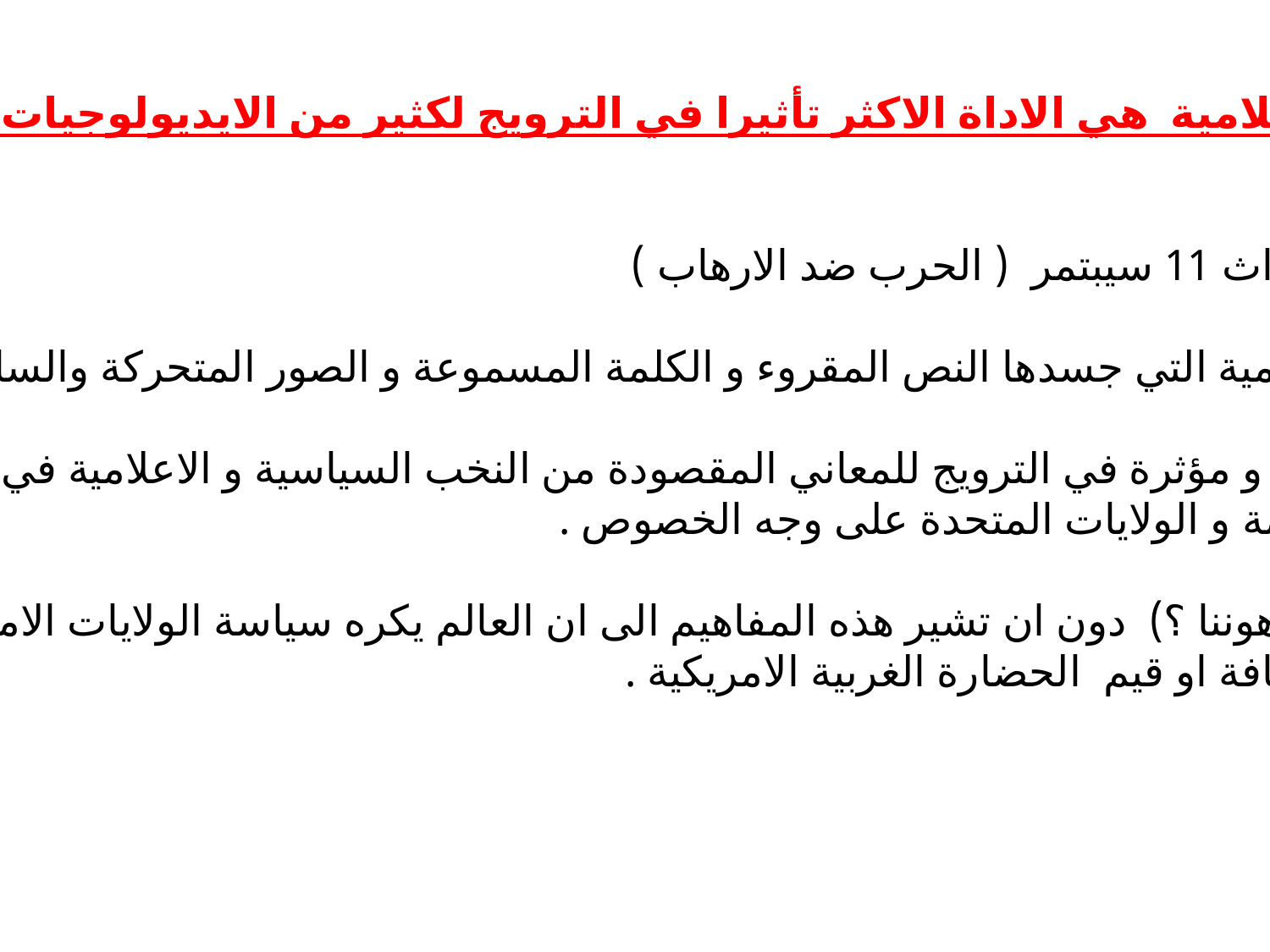

اللغة الاعلامية  هي الاداة الاكثر تأثيرا في الترويج لكثير من الايديولوجيات السياسية

مثال ” احداث 11 سيبتمر  ( الحرب ضد الارهاب )

اللغة الاعلامية التي جسدها النص المقروء و الكلمة المسموعة و الصور المتحركة والساكنة

 أداة فاعلة و مؤثرة في الترويج للمعاني المقصودة من النخب السياسية و الاعلامية في
 الغرب عامة و الولايات المتحدة على وجه الخصوص .

( لماذا يكرهوننا ؟)  دون ان تشير هذه المفاهيم الى ان العالم يكره سياسة الولايات الامريكية
 وليس الثقافة او قيم  الحضارة الغربية الامريكية .